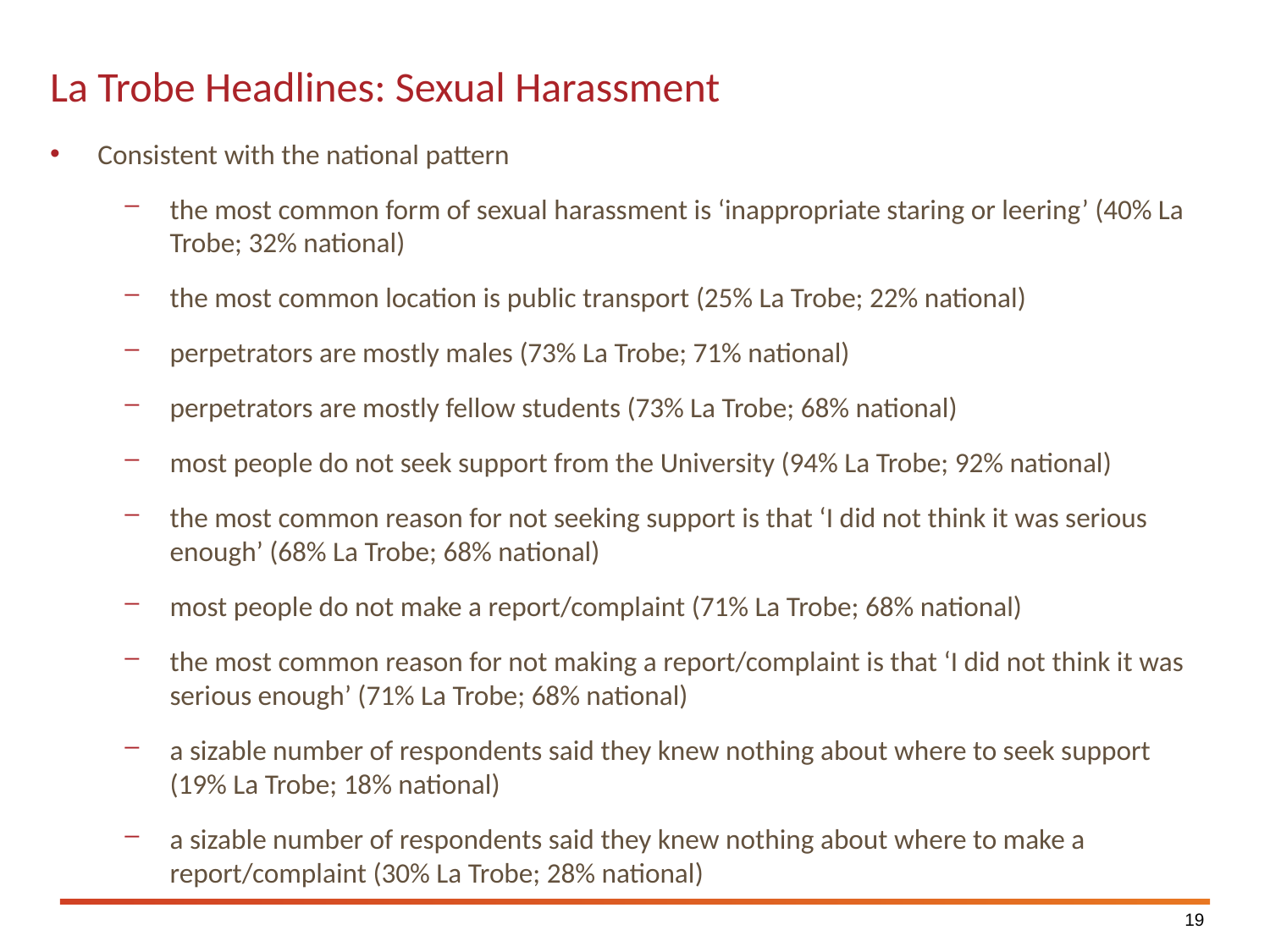

# La Trobe Headlines: Sexual Harassment
Consistent with the national pattern
the most common form of sexual harassment is ‘inappropriate staring or leering’ (40% La Trobe; 32% national)
the most common location is public transport (25% La Trobe; 22% national)
perpetrators are mostly males (73% La Trobe; 71% national)
perpetrators are mostly fellow students (73% La Trobe; 68% national)
most people do not seek support from the University (94% La Trobe; 92% national)
the most common reason for not seeking support is that ‘I did not think it was serious enough’ (68% La Trobe; 68% national)
most people do not make a report/complaint (71% La Trobe; 68% national)
the most common reason for not making a report/complaint is that ‘I did not think it was serious enough’ (71% La Trobe; 68% national)
a sizable number of respondents said they knew nothing about where to seek support (19% La Trobe; 18% national)
a sizable number of respondents said they knew nothing about where to make a report/complaint (30% La Trobe; 28% national)